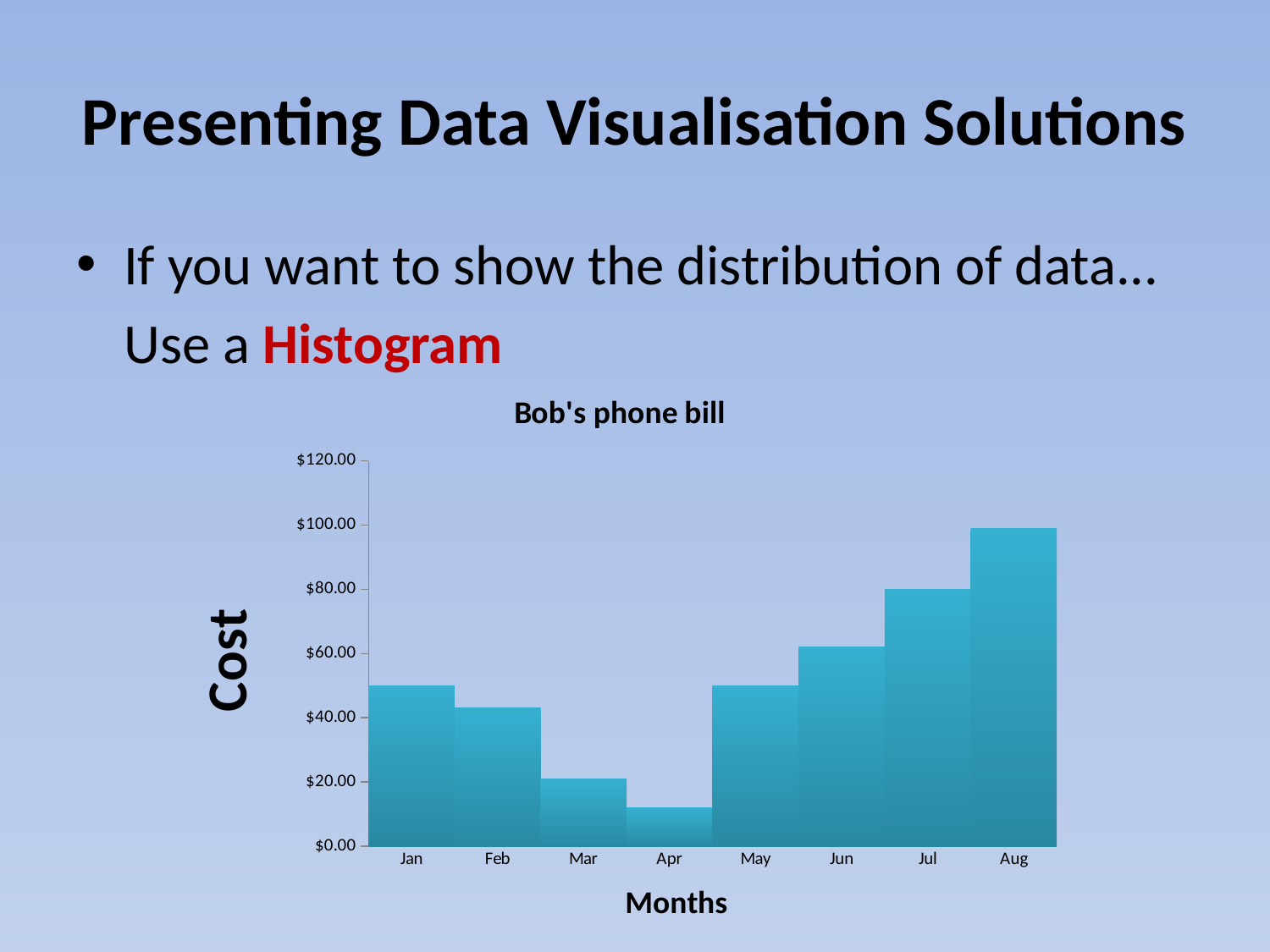

# Presenting Data Visualisation Solutions
If you want to show the distribution of data...
	Use a Histogram

### Chart: Bob's phone bill

| Category | 3 |
|---|---|
| Jan | 50.0 |
| Feb | 43.0 |
| Mar | 21.0 |
| Apr | 12.0 |
| May | 50.0 |
| Jun | 62.0 |
| Jul | 80.0 |
| Aug | 99.0 |